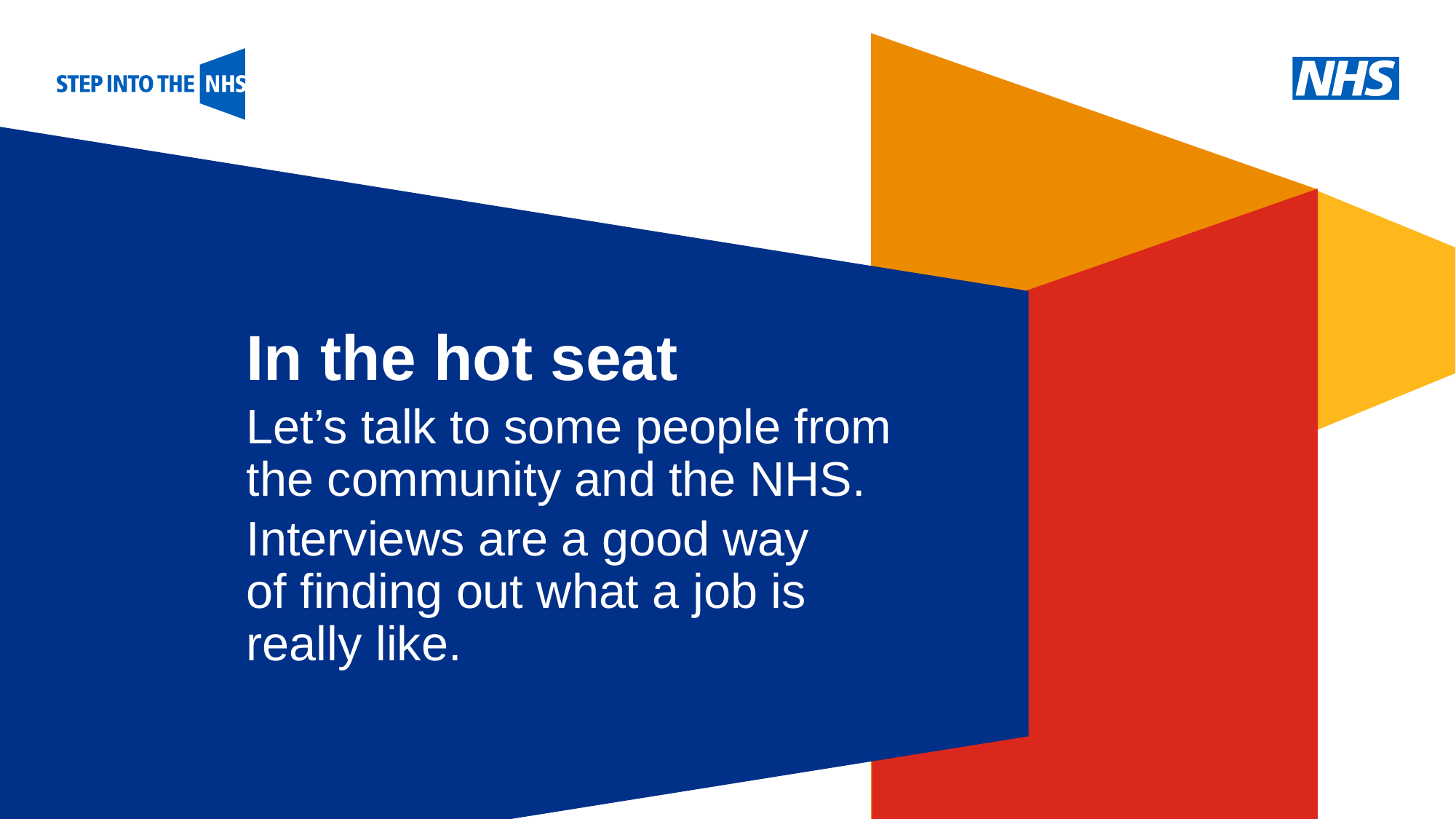

In the hot seat
Let’s talk to some people from the community and the NHS.
Interviews are a good way
of finding out what a job is
really like.